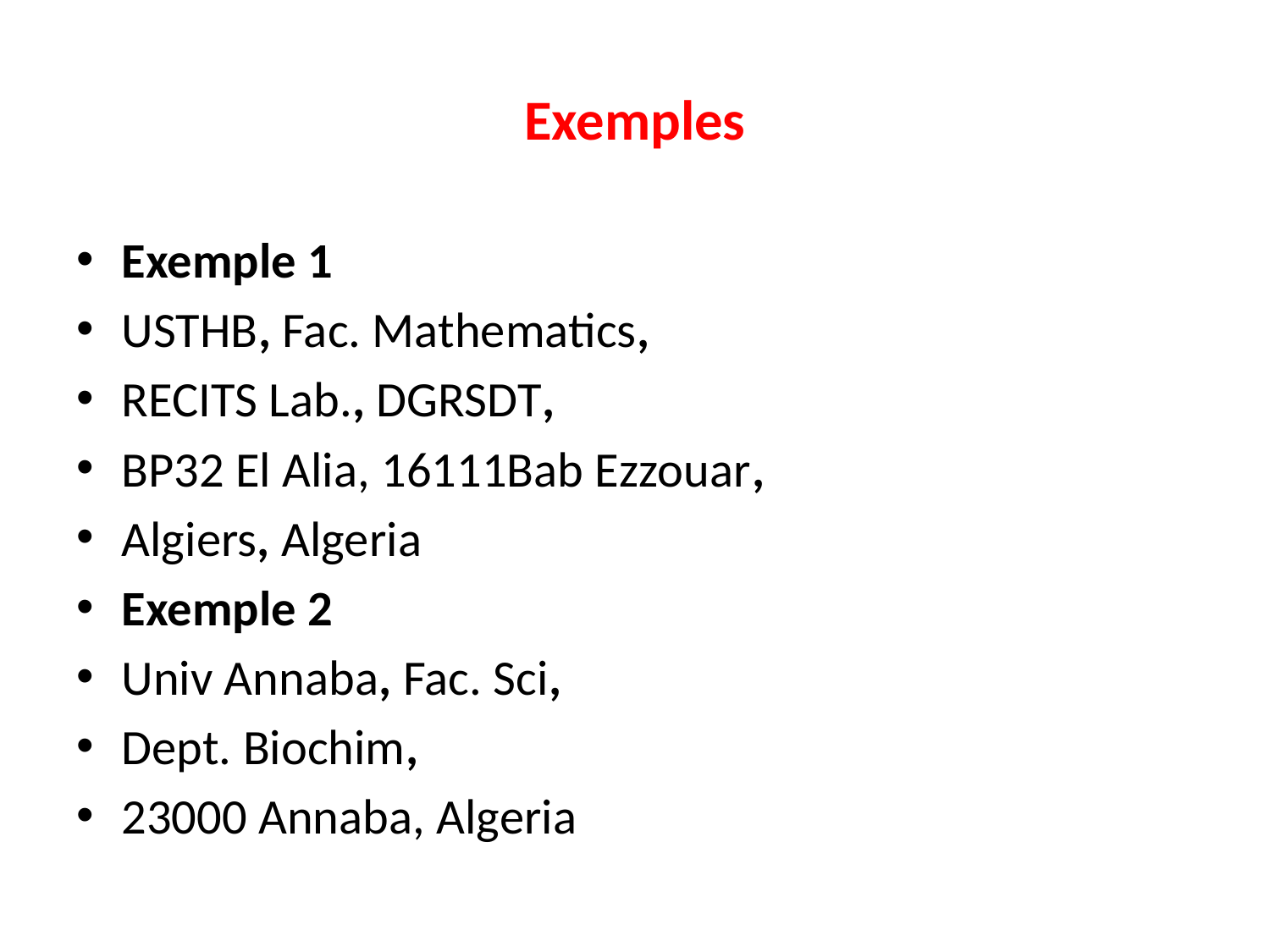

# Exemples
Exemple 1
USTHB, Fac. Mathematics,
RECITS Lab., DGRSDT,
BP32 El Alia, 16111Bab Ezzouar,
Algiers, Algeria
Exemple 2
Univ Annaba, Fac. Sci,
Dept. Biochim,
23000 Annaba, Algeria